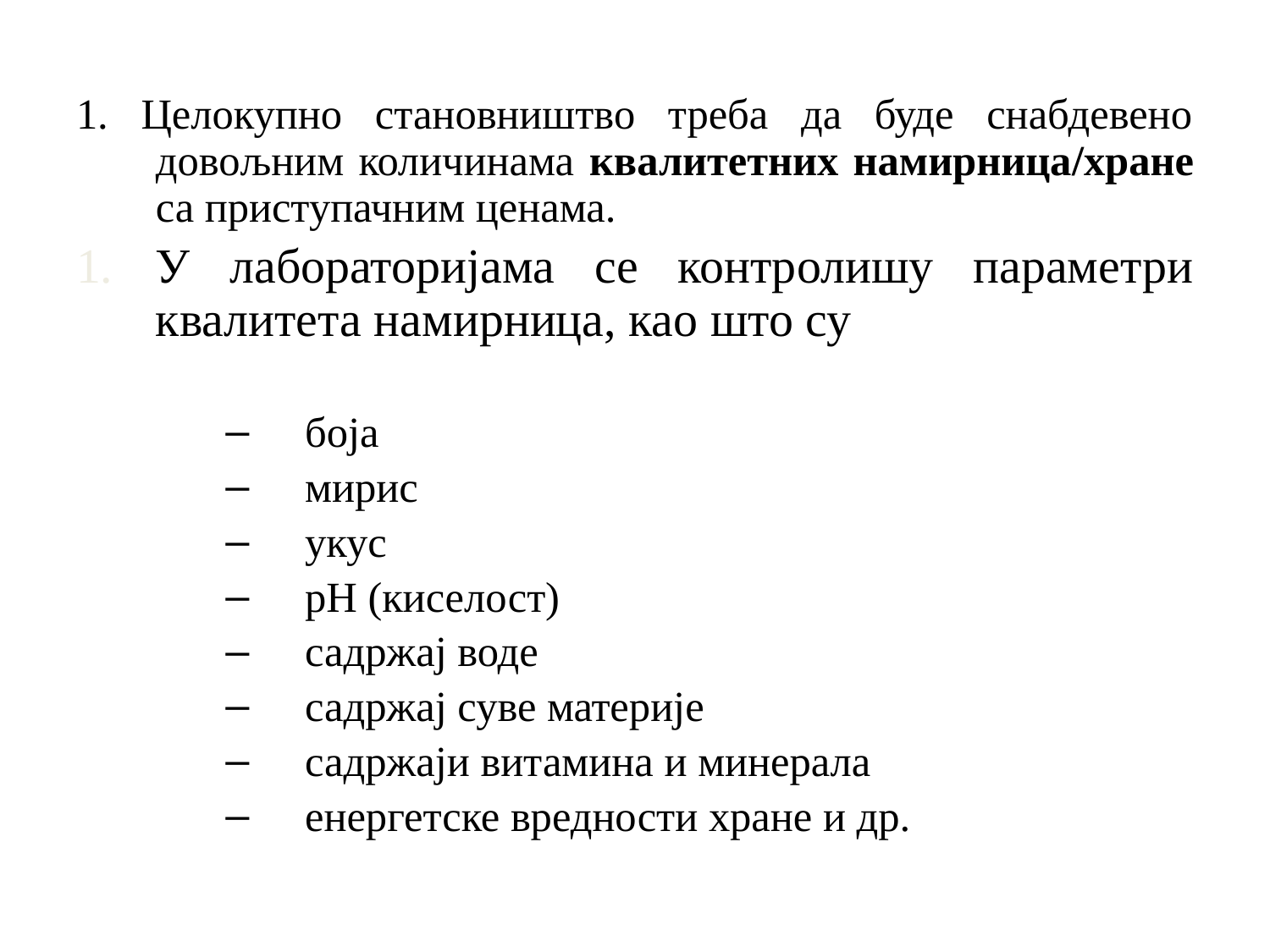

1. Целокупно становништво треба да буде снабдевено довољним количинама квалитетних намирница/хране са приступачним ценама.
У лабораторијама се контролишу параметри квалитета намирница, као што су

боја
мирис
укус
рН (киселост)
садржај воде
садржај суве материје
садржаји витамина и минерала
енергетске вредности хране и др.